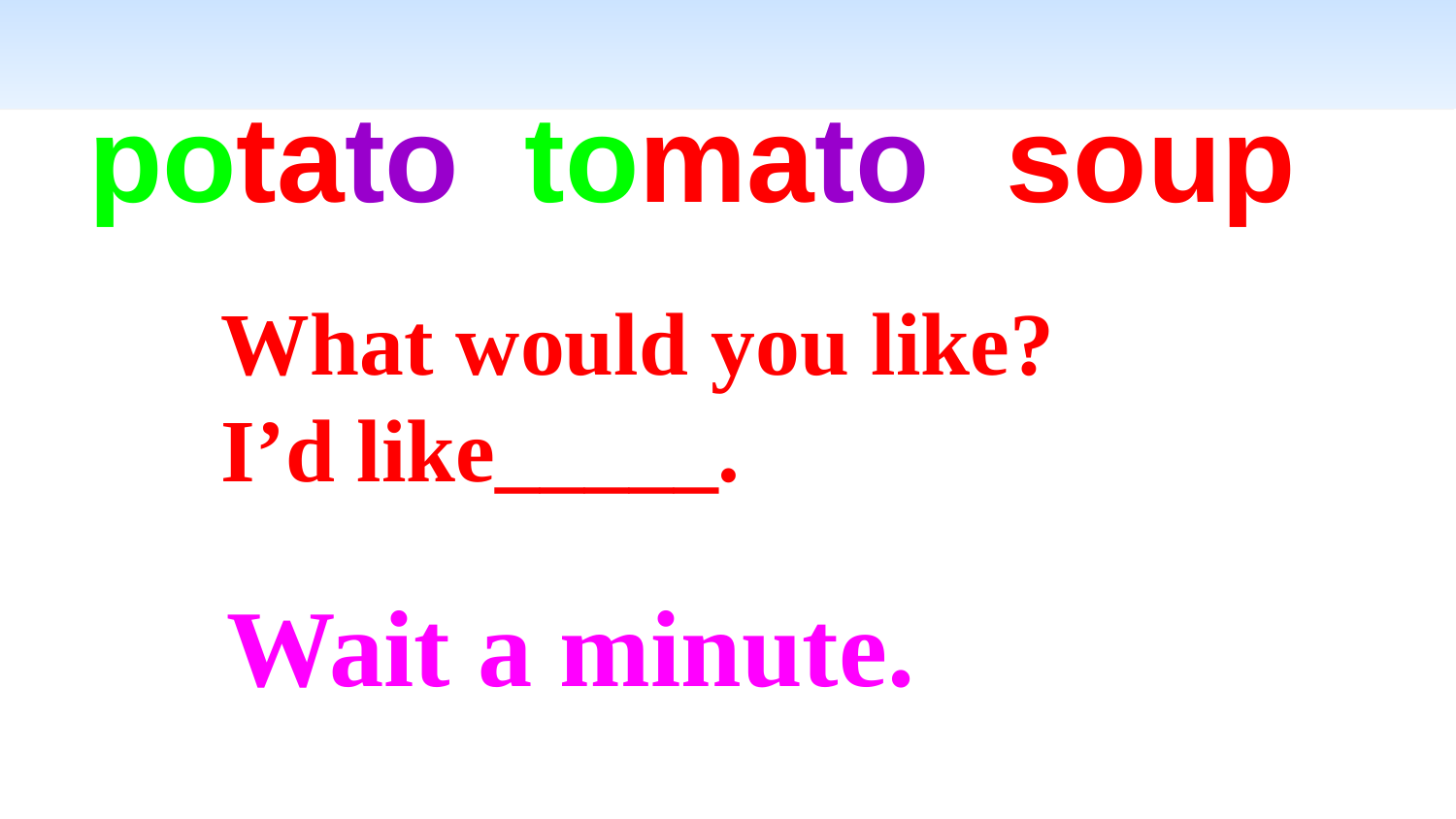

potato
tomato
soup
What would you like?
I’d like_____.
Wait a minute.